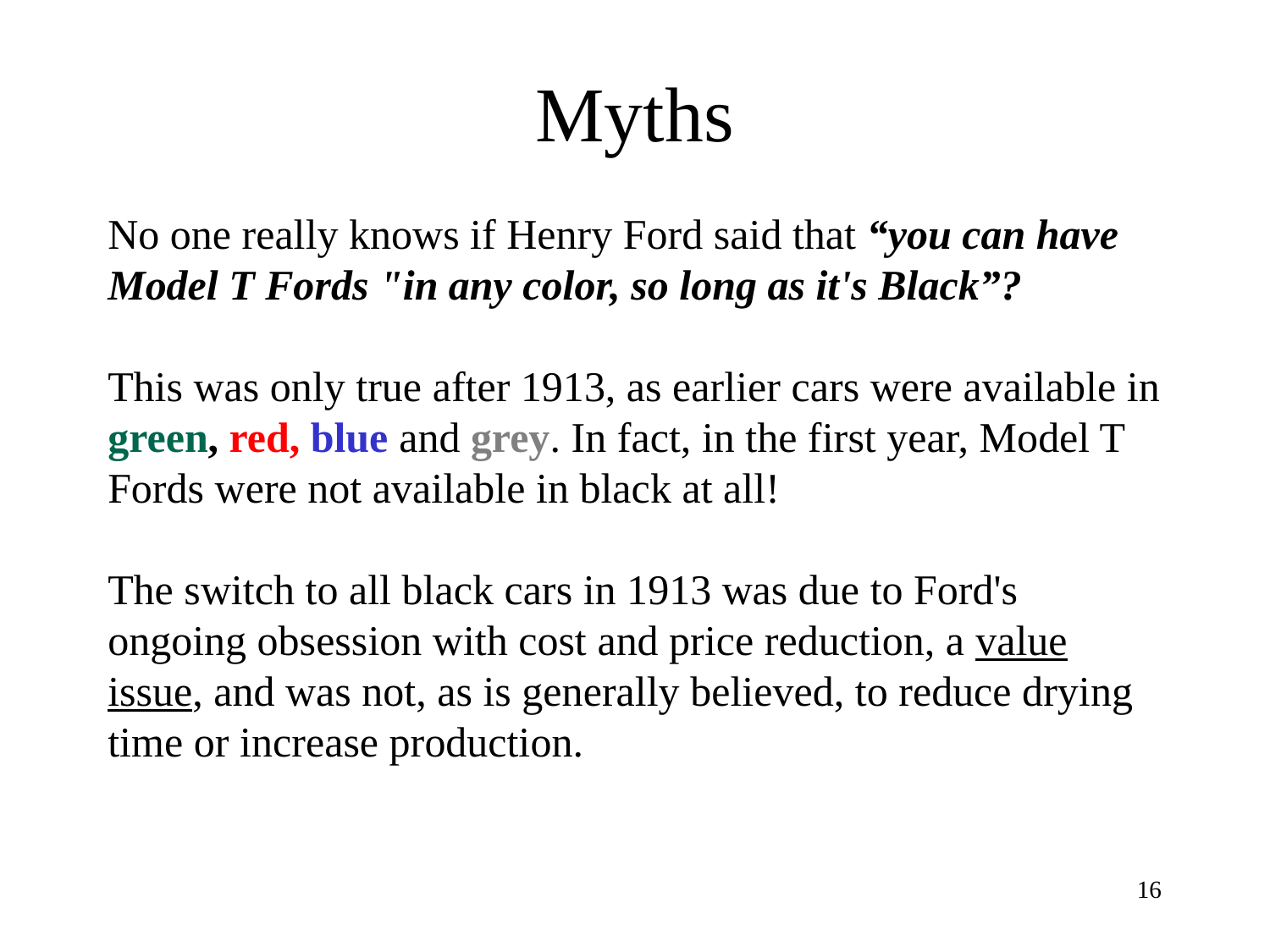

# Myths
No one really knows if Henry Ford said that “you can have Model T Fords "in any color, so long as it's Black”?

This was only true after 1913, as earlier cars were available in green, red, blue and grey. In fact, in the first year, Model T Fords were not available in black at all!

The switch to all black cars in 1913 was due to Ford's ongoing obsession with cost and price reduction, a value issue, and was not, as is generally believed, to reduce drying time or increase production.
16